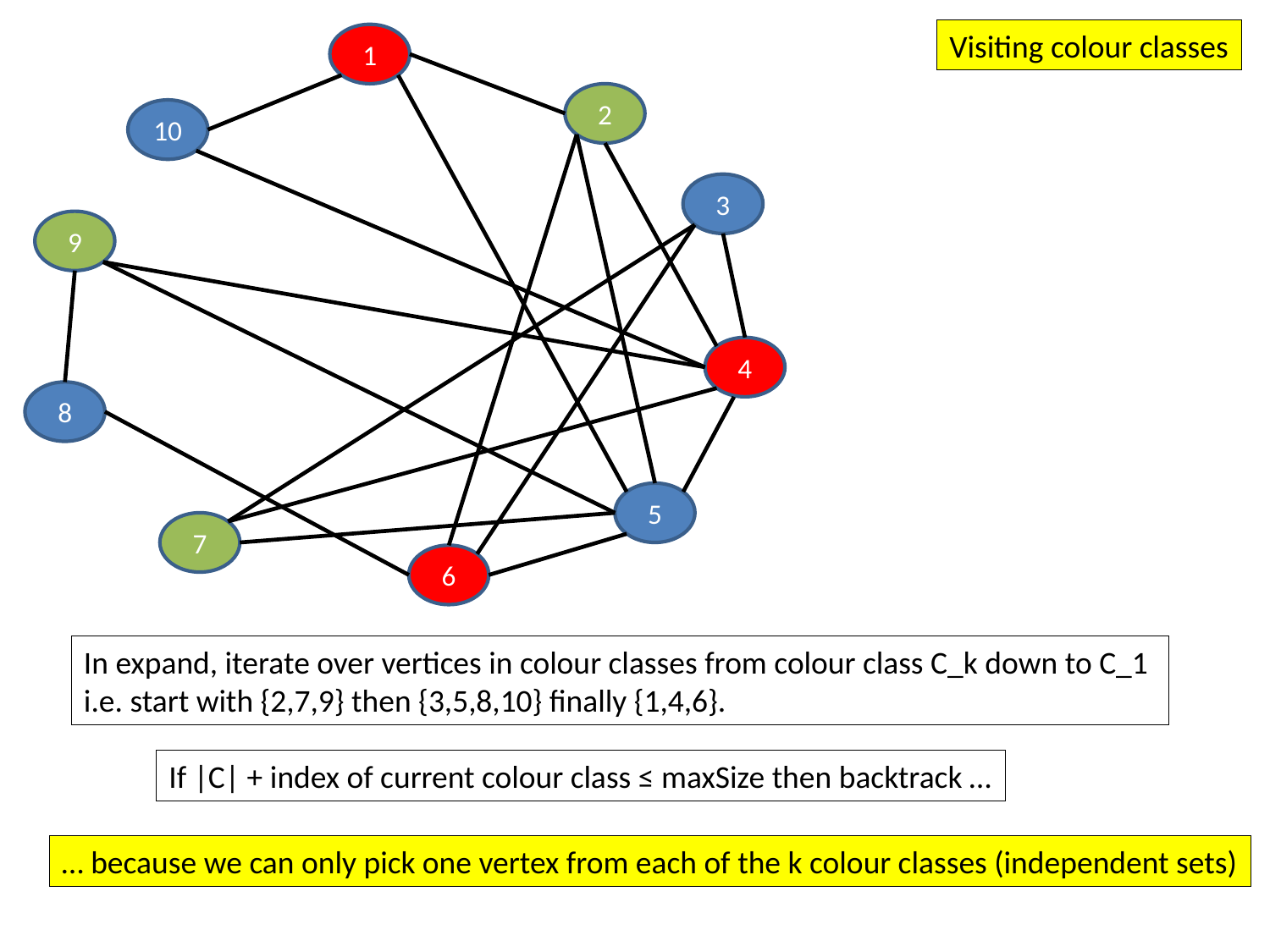

Visiting colour classes
1
2
10
3
9
4
8
5
7
6
In expand, iterate over vertices in colour classes from colour class C_k down to C_1
i.e. start with {2,7,9} then {3,5,8,10} finally {1,4,6}.
If |C| + index of current colour class ≤ maxSize then backtrack …
… because we can only pick one vertex from each of the k colour classes (independent sets)